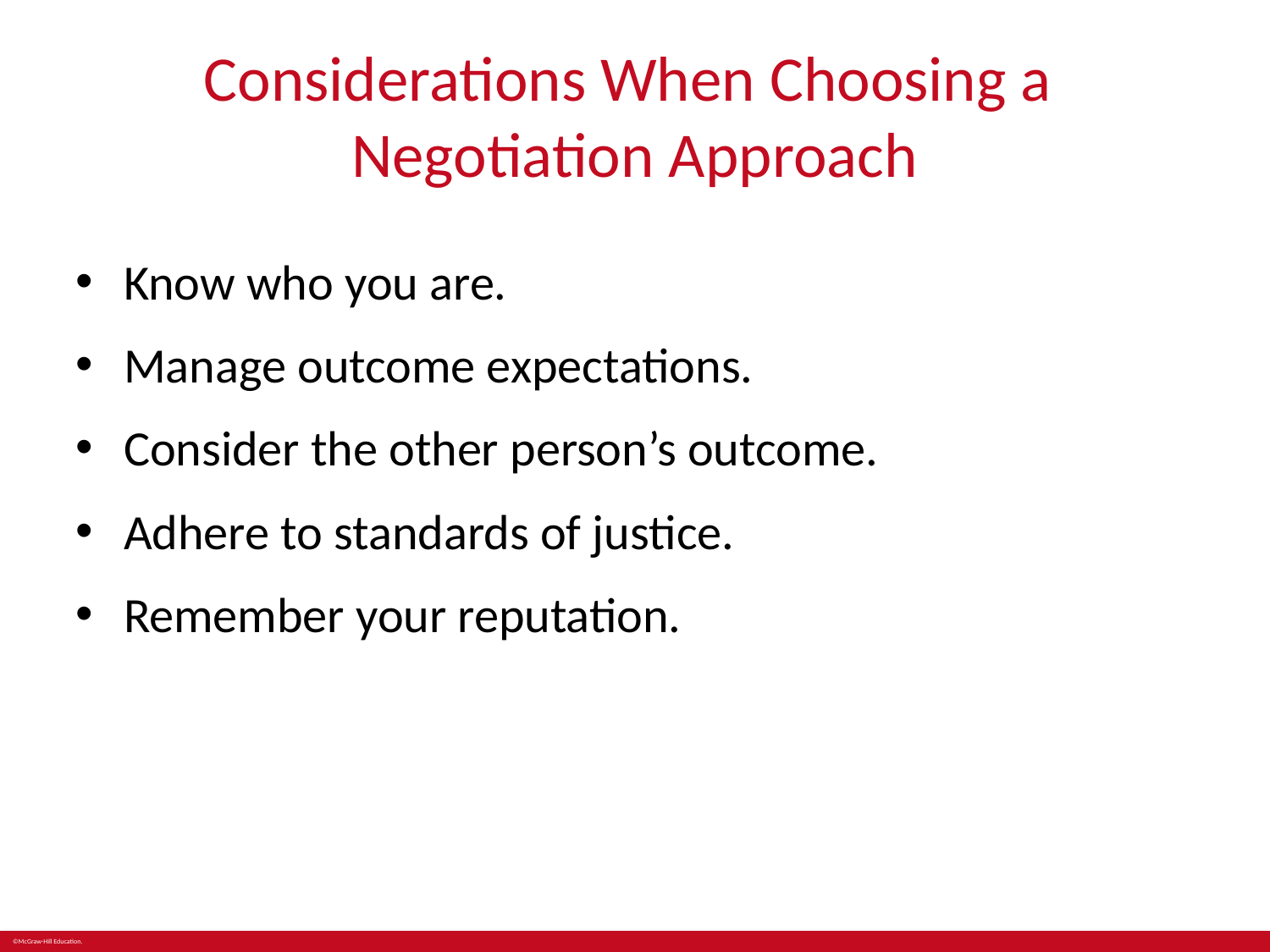

# Considerations When Choosing a Negotiation Approach
Know who you are.
Manage outcome expectations.
Consider the other person’s outcome.
Adhere to standards of justice.
Remember your reputation.